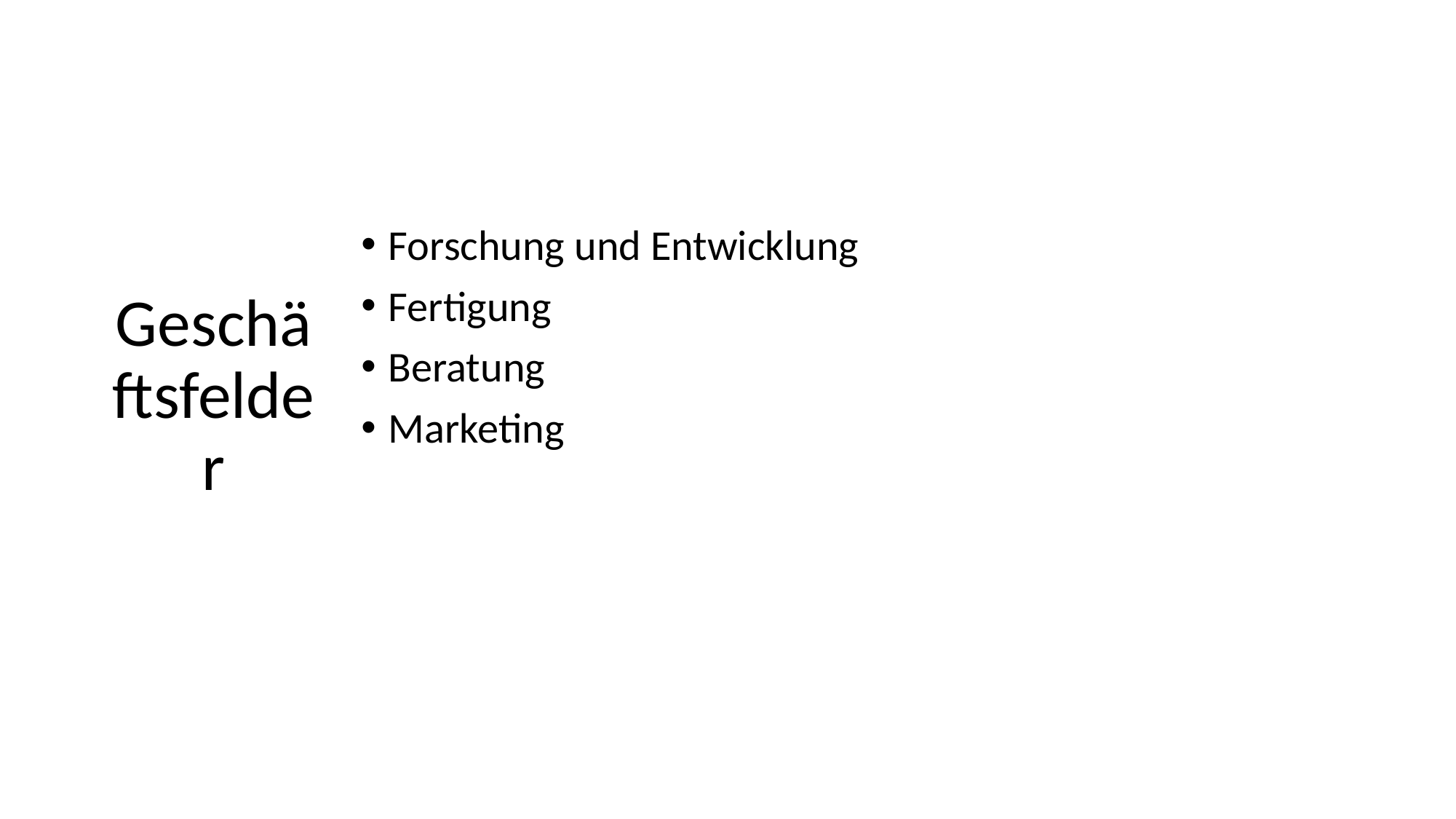

# Geschäftsfelder
Forschung und Entwicklung
Fertigung
Beratung
Marketing